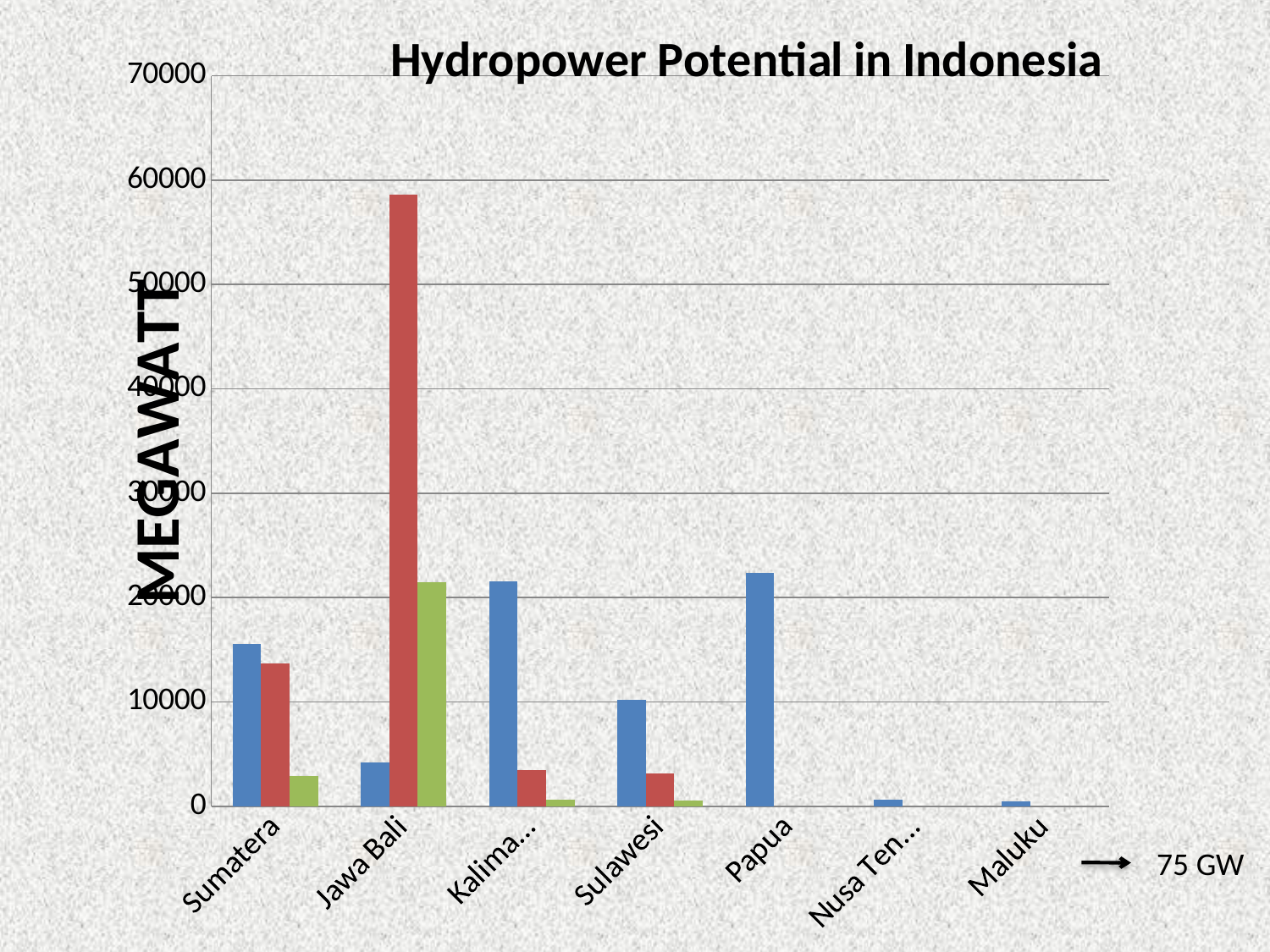

### Chart: Hydropower Potential in Indonesia

| Category | Potential Hydro Capacity (2003) | Demand Capacity (2010-2019) | Supply Capacity |
|---|---|---|---|
|  | 15587.0 | 13666.0 | 2940.0 |
|  | 4200.0 | 58617.0 | 21485.0 |
|  | 21581.0 | 3442.0 | 620.0 |
|  | 10183.0 | 3140.0 | 559.0 |
|  | 22371.0 | None | None |
|  | 624.0 | None | None |
|  | 430.0 | None | None |
75 GW